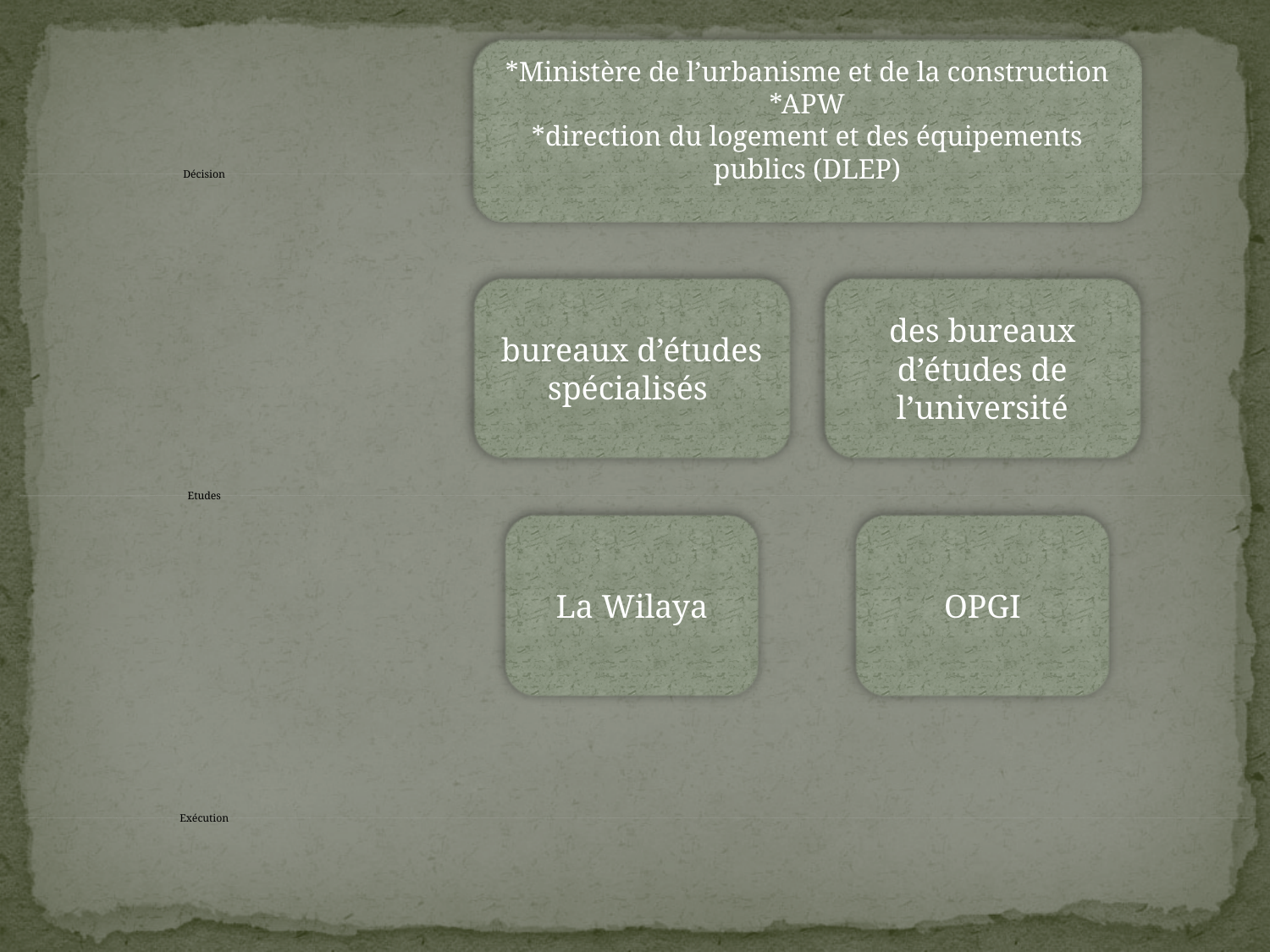

*Ministère de l’urbanisme et de la construction
*APW
*direction du logement et des équipements publics (DLEP)
bureaux d’études spécialisés
La Wilaya
des bureaux d’études de l’université
OPGI
Décision
Etudes
Exécution